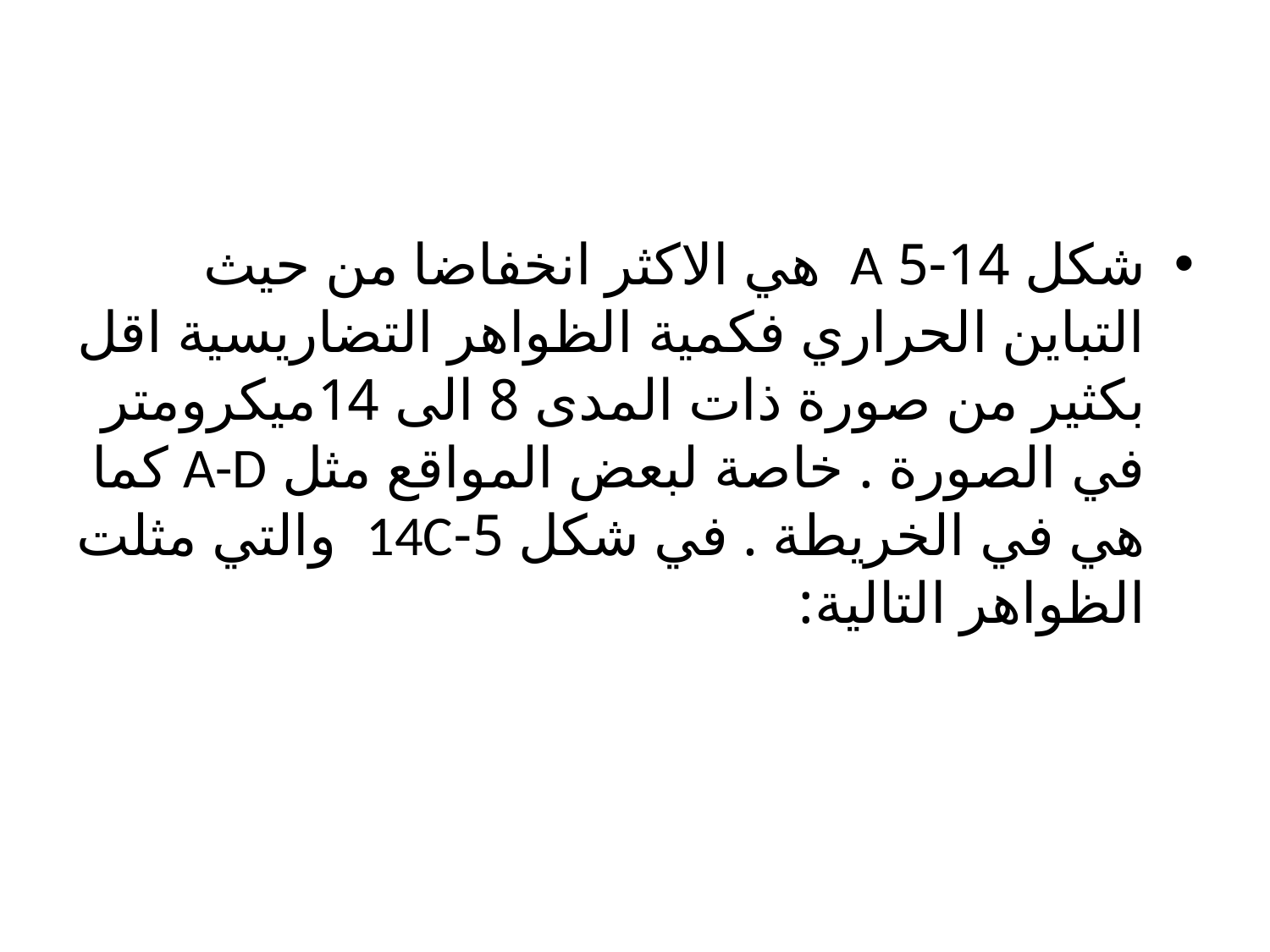

شكل 14-5 A  هي الاكثر انخفاضا من حيث التباين الحراري فكمية الظواهر التضاريسية اقل بكثير من صورة ذات المدى 8 الى 14ميكرومتر في الصورة . خاصة لبعض المواقع مثل A-D كما هي في الخريطة . في شكل 5-14C  والتي مثلت الظواهر التالية: